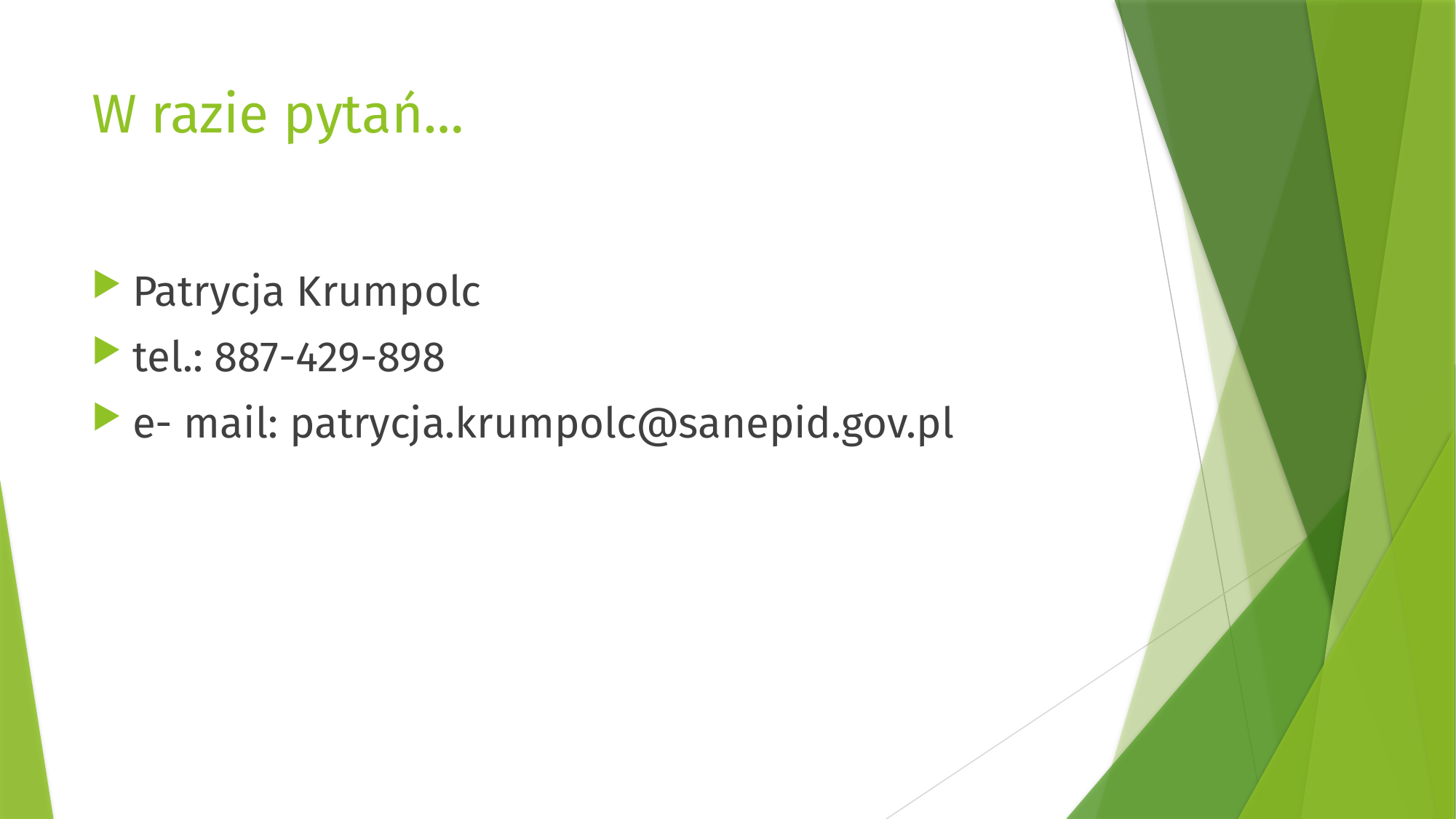

# W razie pytań…
Patrycja Krumpolc
tel.: 887-429-898
e- mail: patrycja.krumpolc@sanepid.gov.pl